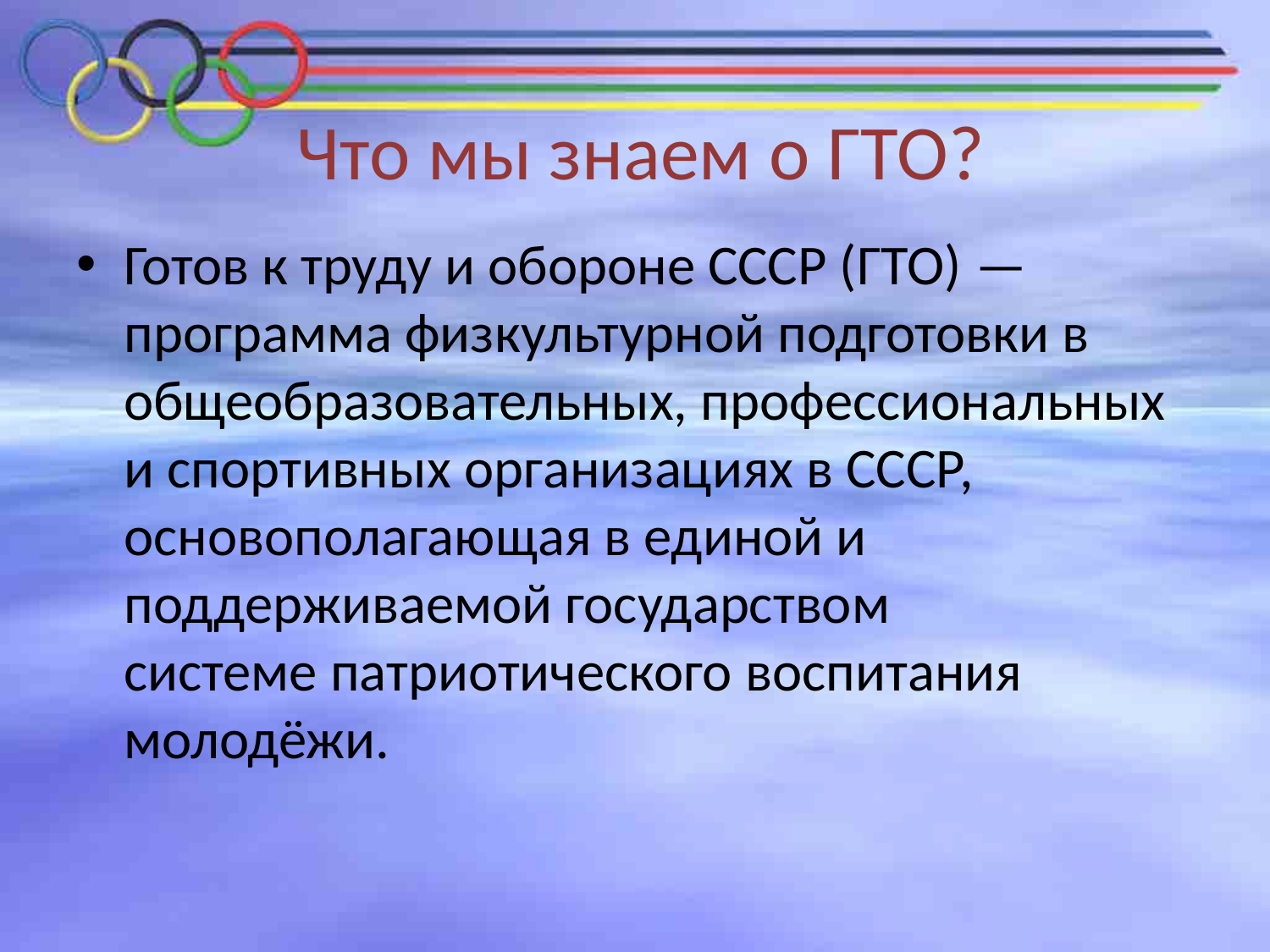

# Что мы знаем о ГТО?
Готов к труду и обороне СССР (ГТО) — программа физкультурной подготовки в общеобразовательных, профессиональных и спортивных организациях в СССР, основополагающая в единой и поддерживаемой государством системе патриотического воспитания молодёжи.